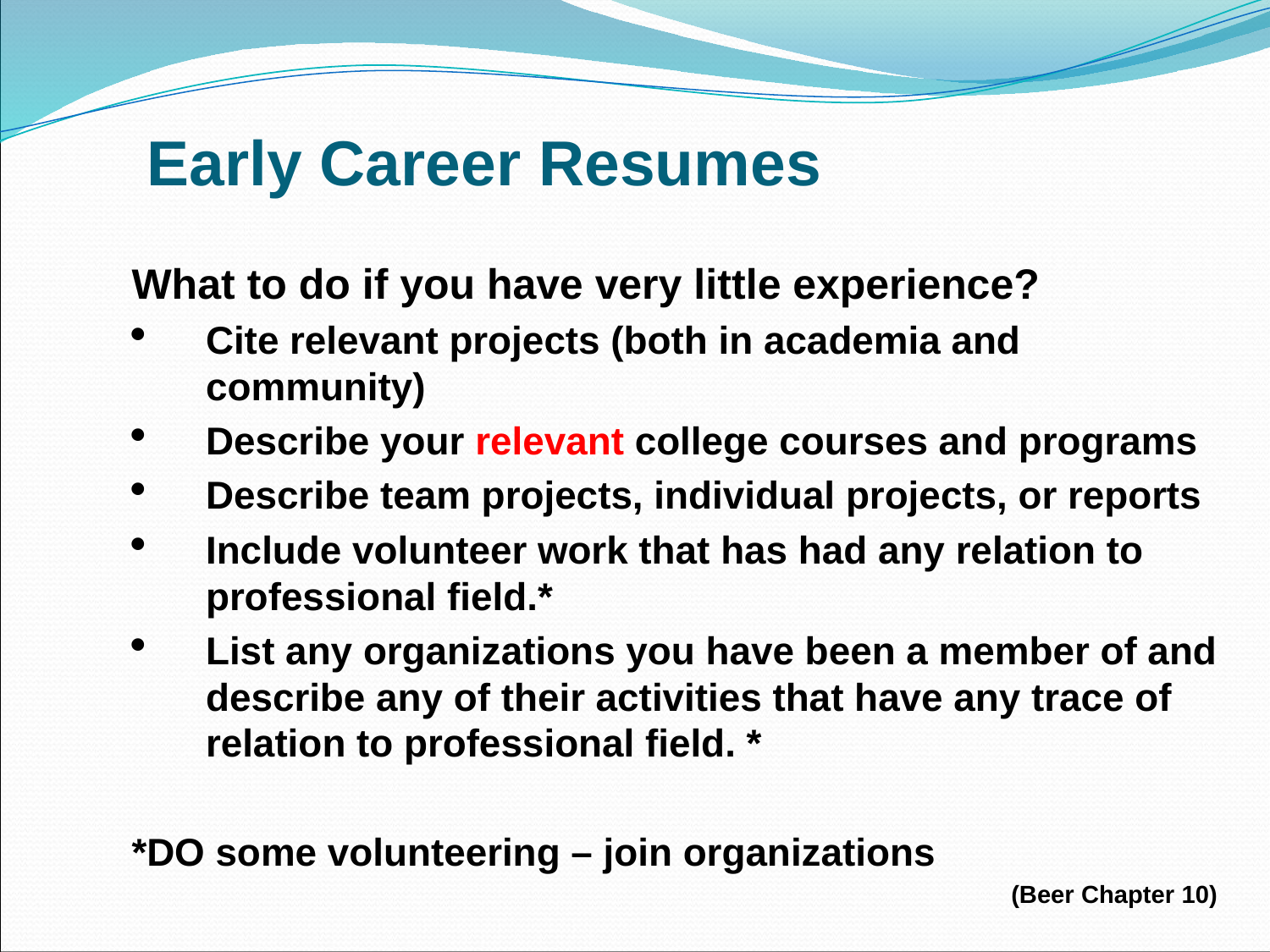

# Early Career Resumes
What to do if you have very little experience?
Cite relevant projects (both in academia and community)
Describe your relevant college courses and programs
Describe team projects, individual projects, or reports
Include volunteer work that has had any relation to professional field.*
List any organizations you have been a member of and describe any of their activities that have any trace of relation to professional field. *

*DO some volunteering – join organizations
(Beer Chapter 10)